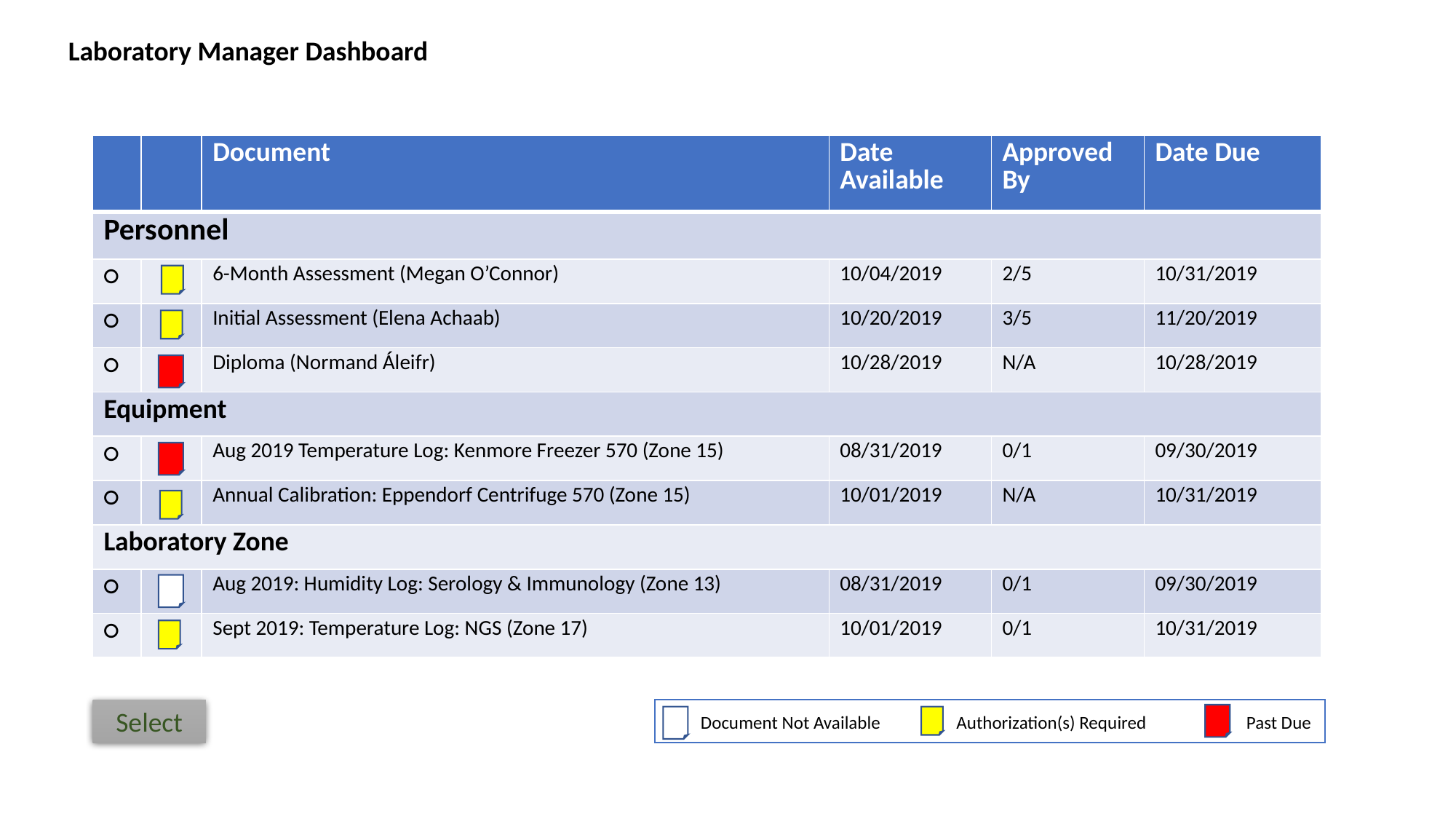

Laboratory Manager Dashboard
|  |  | Document | Date Available | Approved By | Date Due |
| --- | --- | --- | --- | --- | --- |
| Personnel |  |  |  |  |  |
| ○ |  | 6-Month Assessment (Megan O’Connor) | 10/04/2019 | 2/5 | 10/31/2019 |
| ○ |  | Initial Assessment (Elena Achaab) | 10/20/2019 | 3/5 | 11/20/2019 |
| ○ |  | Diploma (Normand Áleifr) | 10/28/2019 | N/A | 10/28/2019 |
| Equipment |  |  |  |  |  |
| ○ |  | Aug 2019 Temperature Log: Kenmore Freezer 570 (Zone 15) | 08/31/2019 | 0/1 | 09/30/2019 |
| ○ |  | Annual Calibration: Eppendorf Centrifuge 570 (Zone 15) | 10/01/2019 | N/A | 10/31/2019 |
| Laboratory Zone |  |  |  |  |  |
| ○ |  | Aug 2019: Humidity Log: Serology & Immunology (Zone 13) | 08/31/2019 | 0/1 | 09/30/2019 |
| ○ |  | Sept 2019: Temperature Log: NGS (Zone 17) | 10/01/2019 | 0/1 | 10/31/2019 |

Select

Document Not Available	         Authorization(s) Required	Past Due